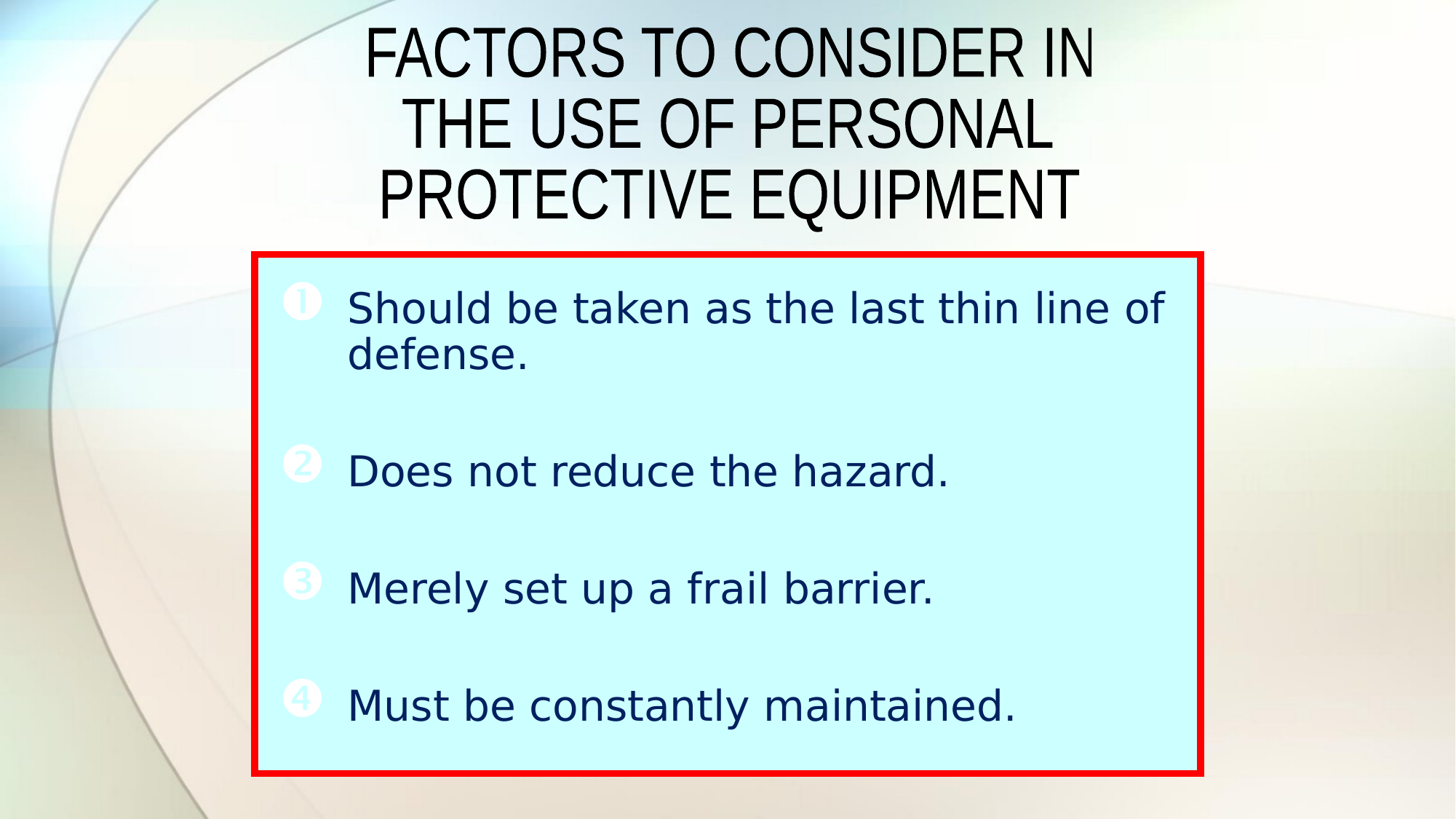

FACTORS TO CONSIDER IN
THE USE OF PERSONAL
PROTECTIVE EQUIPMENT

Should be taken as the last thin line of defense.

Does not reduce the hazard.

Merely set up a frail barrier.

Must be constantly maintained.